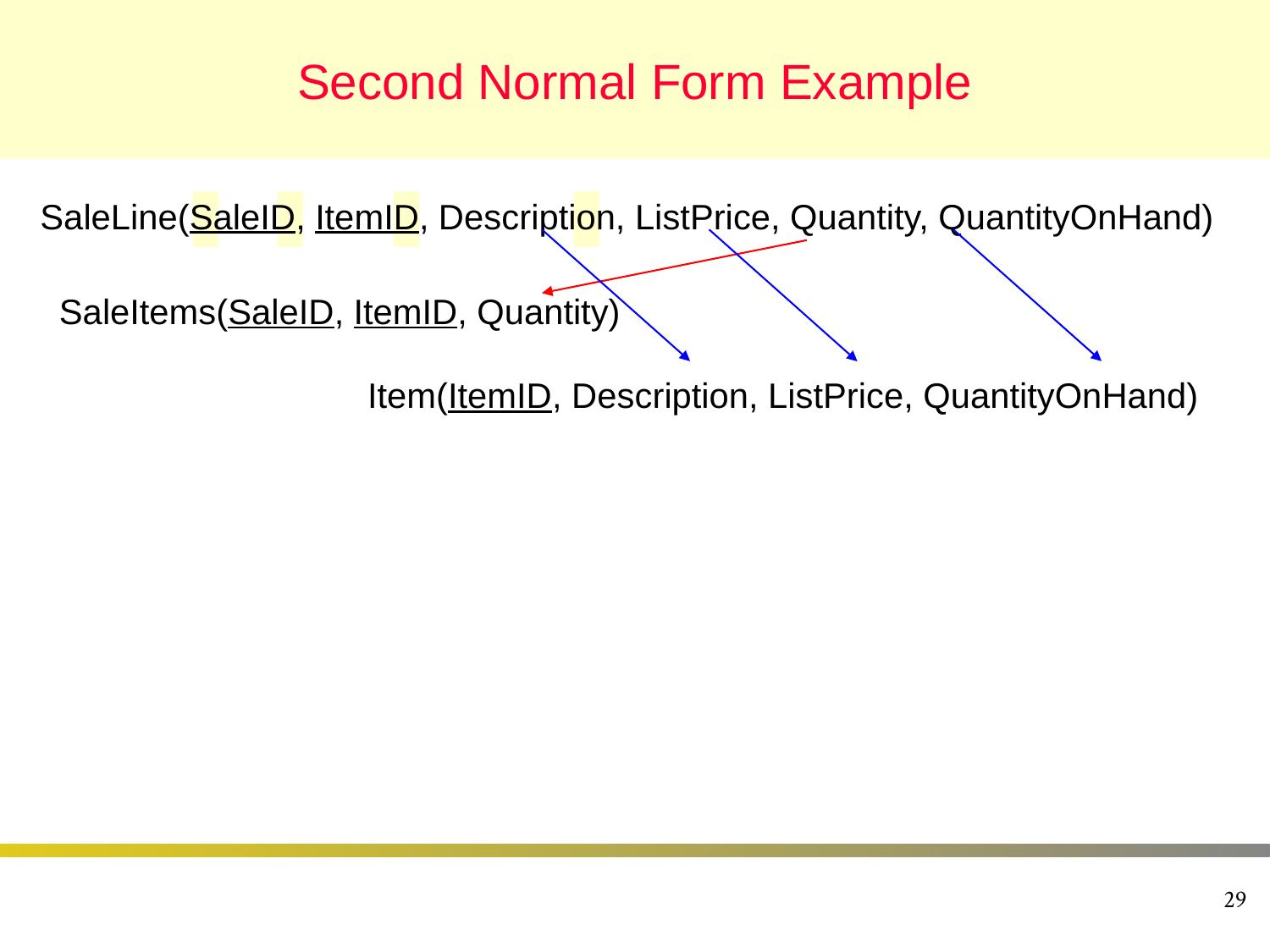

# Second Normal Form Example
SaleLine(SaleID, ItemID, Description, ListPrice, Quantity, QuantityOnHand)

SaleItems(SaleID, ItemID, Quantity)
Item(ItemID, Description, ListPrice, QuantityOnHand)
29